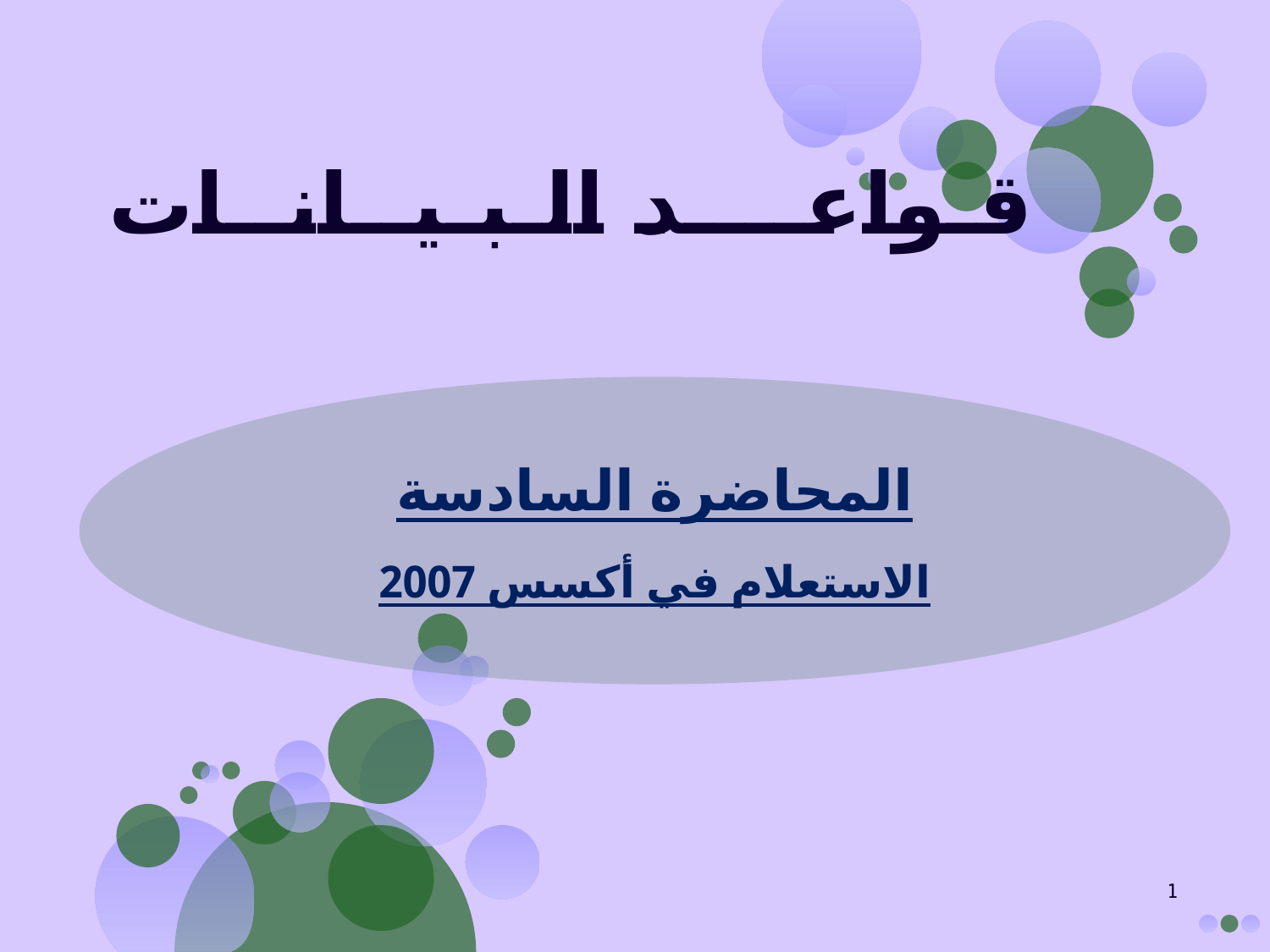

قـواعــــد الـبـيــانــات
المحاضرة السادسة
الاستعلام في أكسس 2007
1